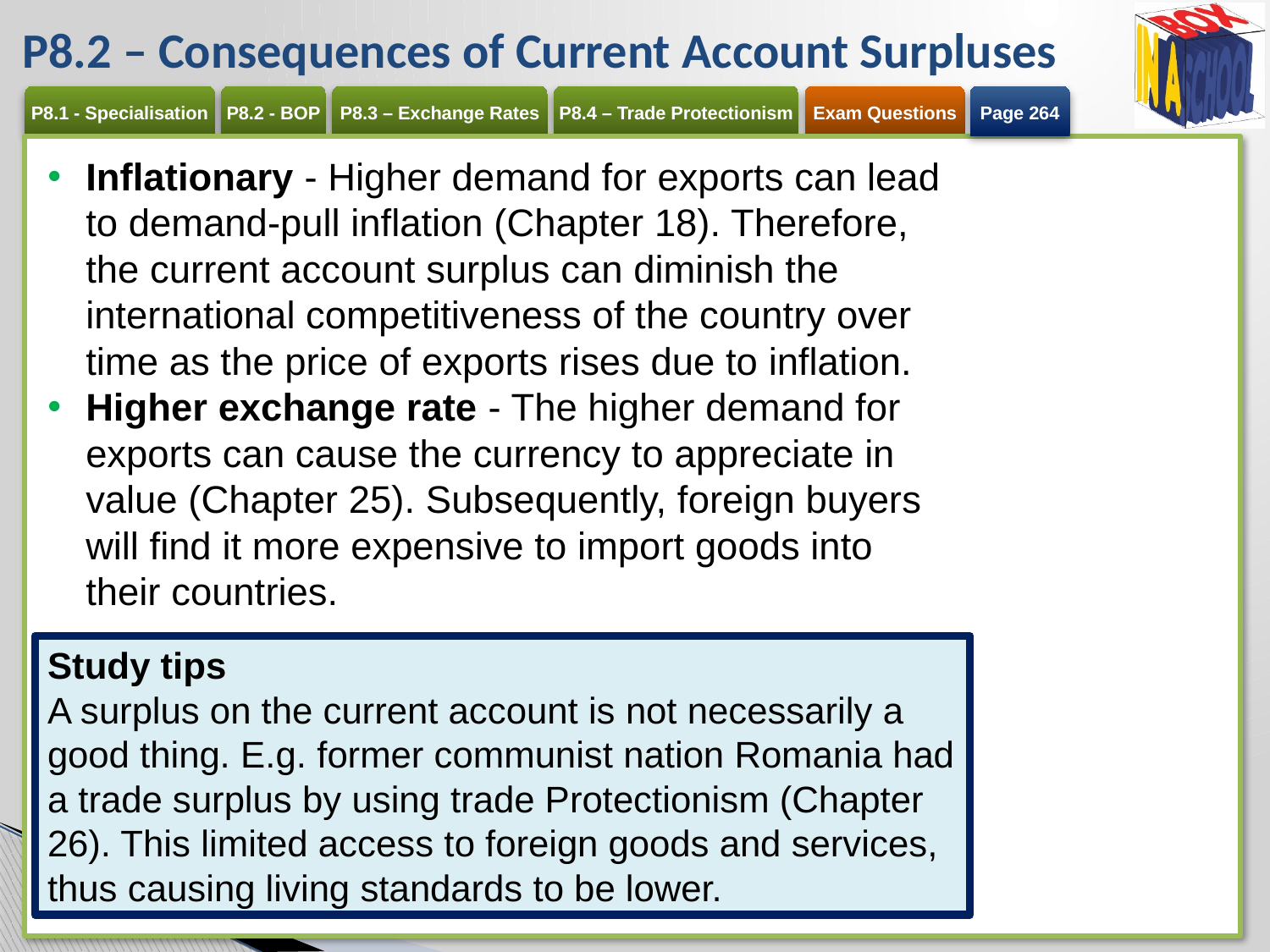

# P8.2 – Consequences of Current Account Surpluses
Page 264
Inflationary - Higher demand for exports can lead to demand-pull inflation (Chapter 18). Therefore, the current account surplus can diminish the international competitiveness of the country over time as the price of exports rises due to inflation.
Higher exchange rate - The higher demand for exports can cause the currency to appreciate in value (Chapter 25). Subsequently, foreign buyers will find it more expensive to import goods into their countries.
Study tips
A surplus on the current account is not necessarily a good thing. E.g. former communist nation Romania had a trade surplus by using trade Protectionism (Chapter 26). This limited access to foreign goods and services, thus causing living standards to be lower.